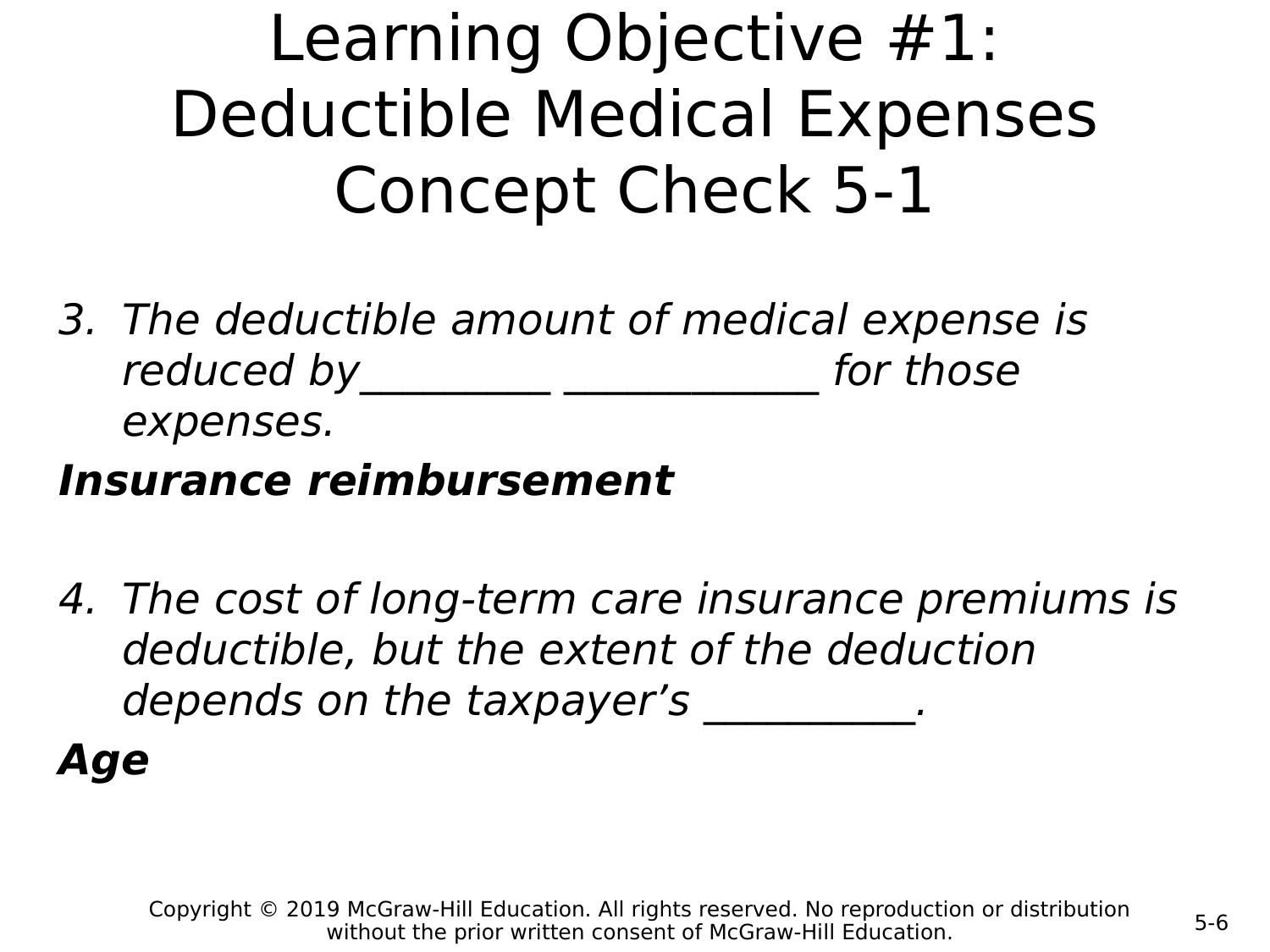

# Learning Objective #1: Deductible Medical Expenses Concept Check 5-1
The deductible amount of medical expense is reduced by_________ ____________ for those expenses.
Insurance reimbursement

The cost of long-term care insurance premiums is deductible, but the extent of the deduction depends on the taxpayer’s __________.
Age